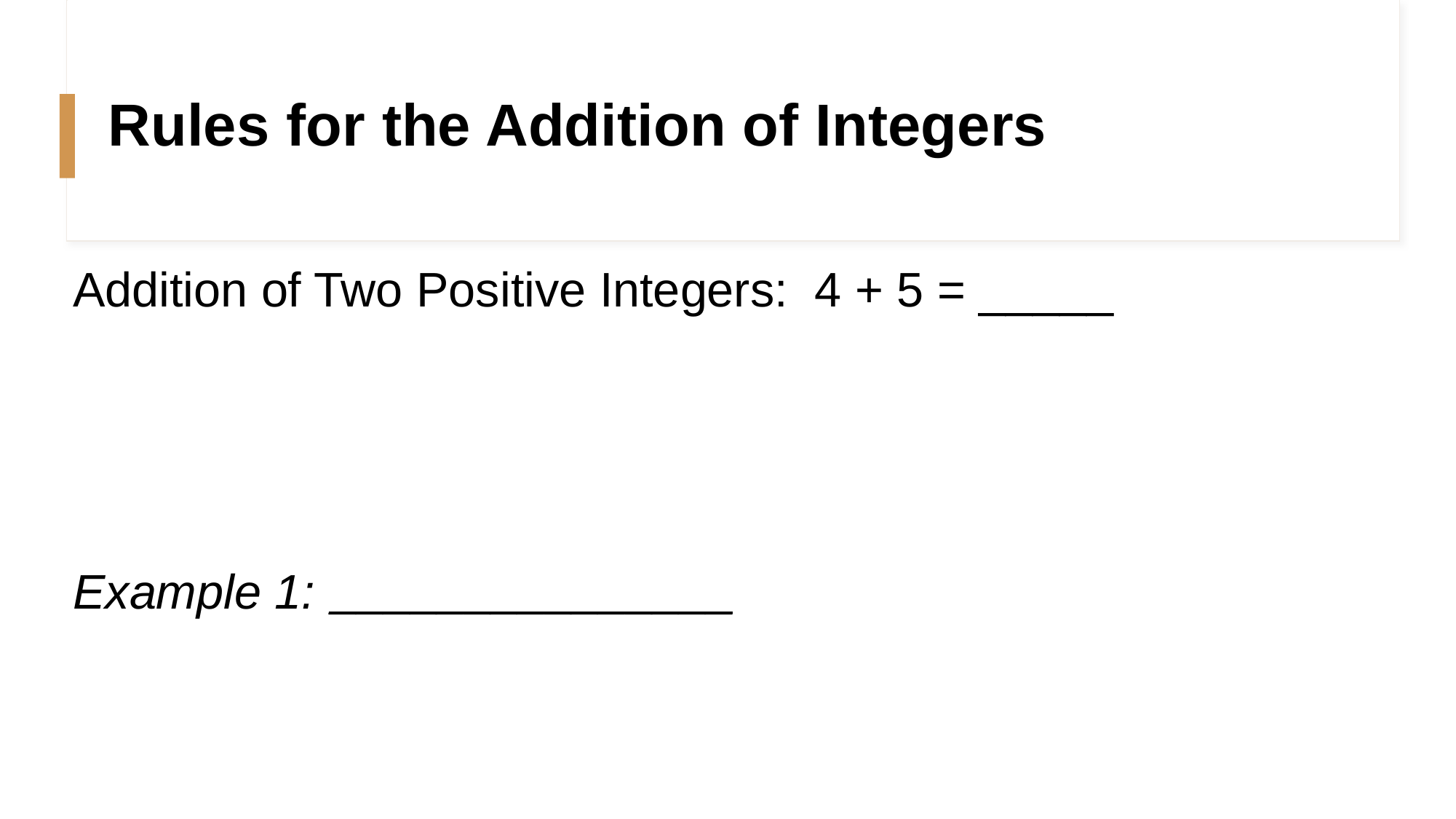

# Rules for the Addition of Integers
Addition of Two Positive Integers:  4 + 5 = _____

Example 1: _______________